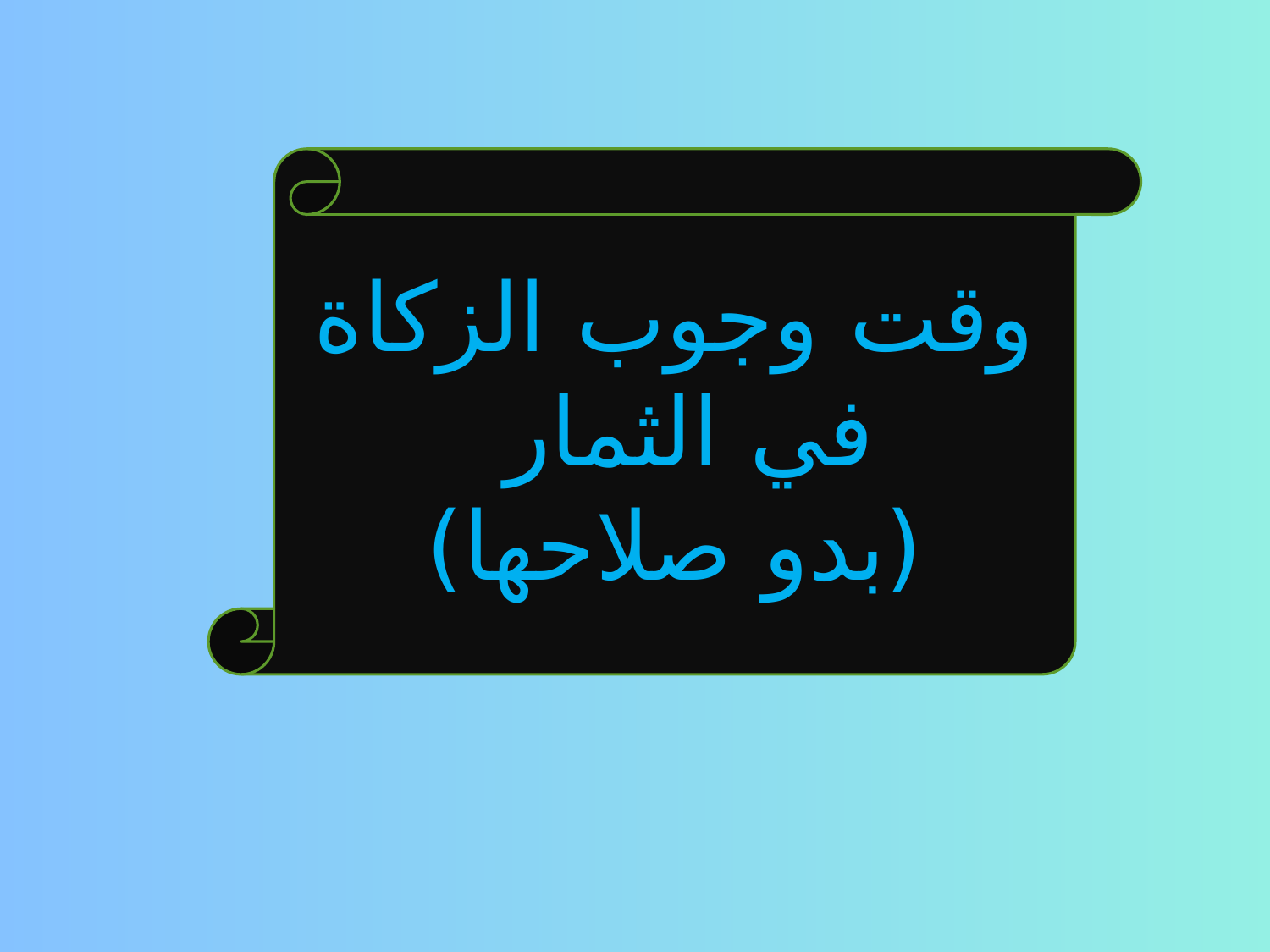

وقت وجوب الزكاة في الثمار
(بدو صلاحها)